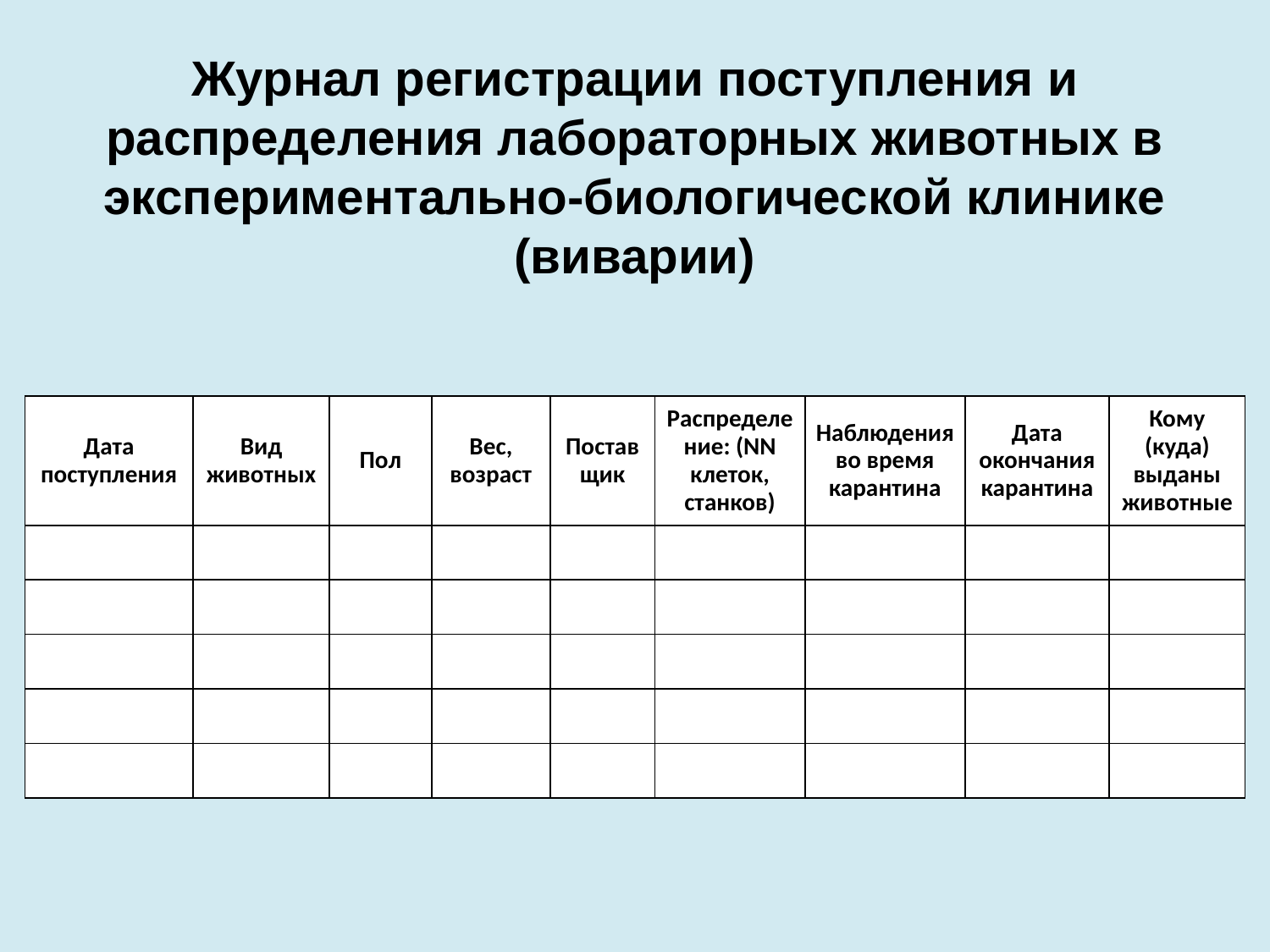

# Журнал регистрации поступления и распределения лабораторных животных в экспериментально-биологической клинике (виварии)
| Дата поступления | Вид животных | Пол | Вес, возраст | Поставщик | Распределение: (NN клеток, станков) | Наблюдения во время карантина | Дата окончания карантина | Кому (куда) выданы животные |
| --- | --- | --- | --- | --- | --- | --- | --- | --- |
|  |  |  |  |  |  |  |  |  |
|  |  |  |  |  |  |  |  |  |
|  |  |  |  |  |  |  |  |  |
|  |  |  |  |  |  |  |  |  |
|  |  |  |  |  |  |  |  |  |